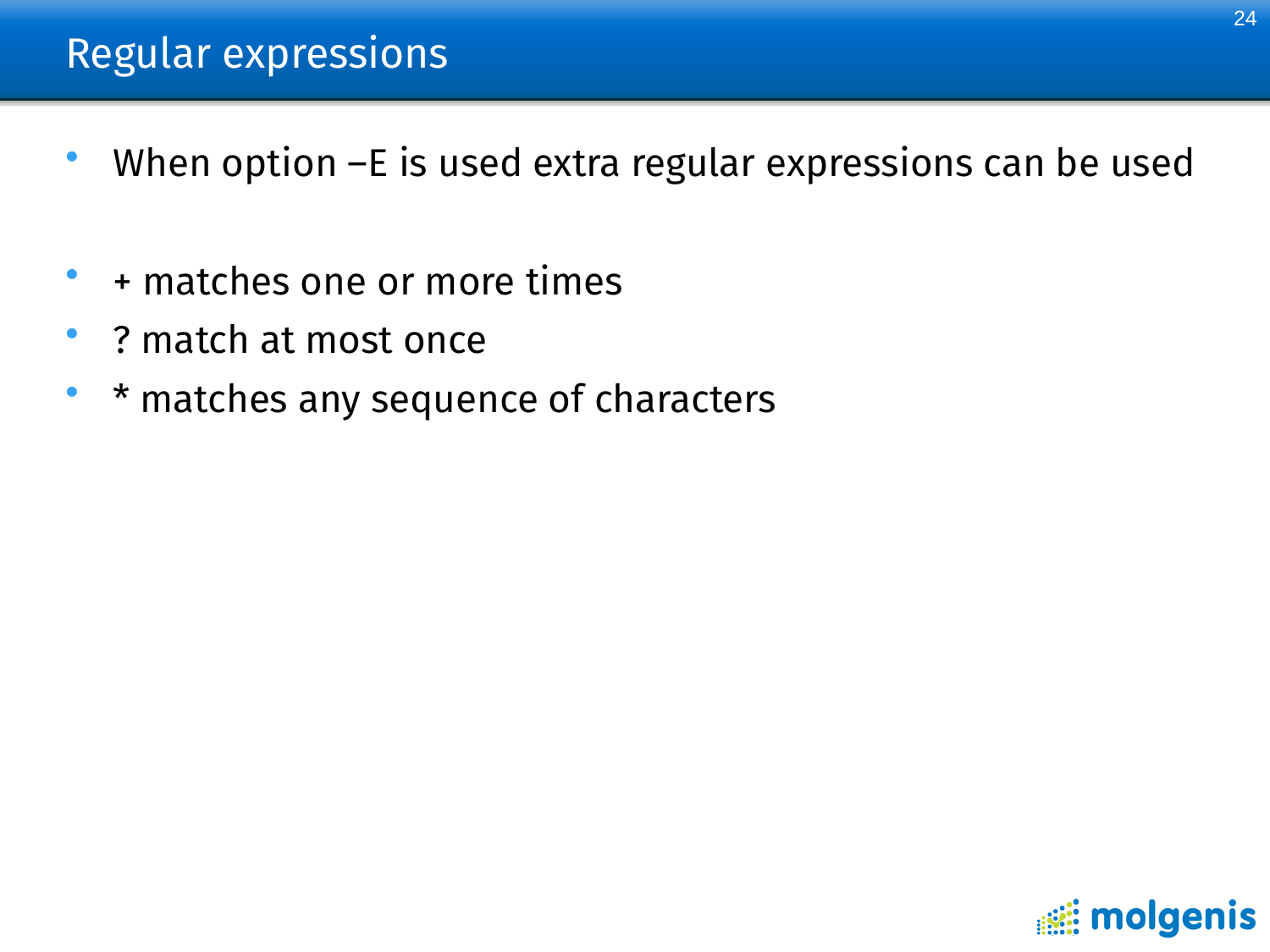

24
# Regular expressions
When option –E is used extra regular expressions can be used

+ matches one or more times
? match at most once
* matches any sequence of characters